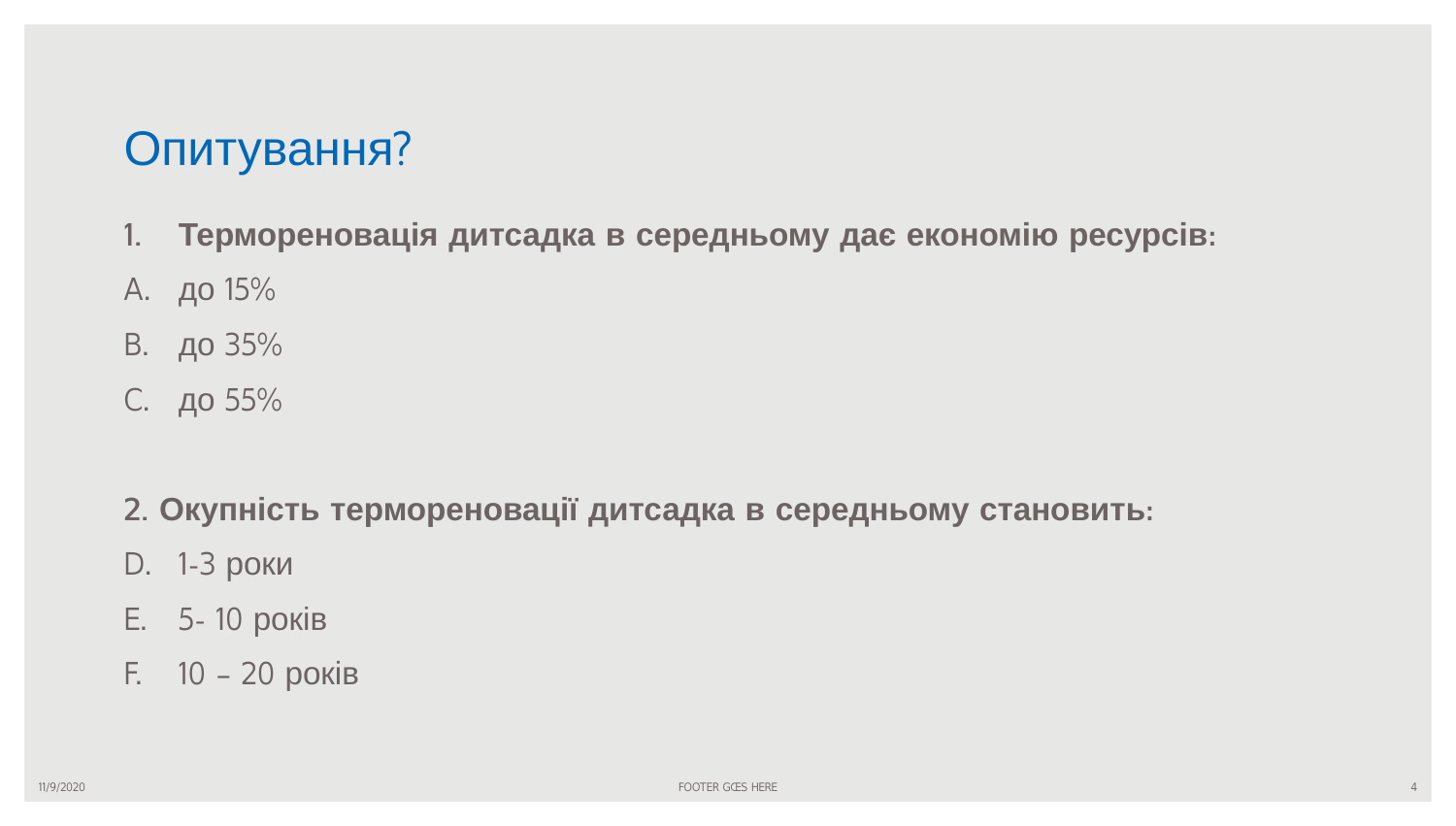

# Опитування?
Термореновація дитсадка в середньому дає економію ресурсів:
до 15%
до 35%
до 55%

2. Окупність термореновації дитсадка в середньому становить:
1-3 роки
5- 10 років
10 – 20 років
11/9/2020
FOOTER GOES HERE
4